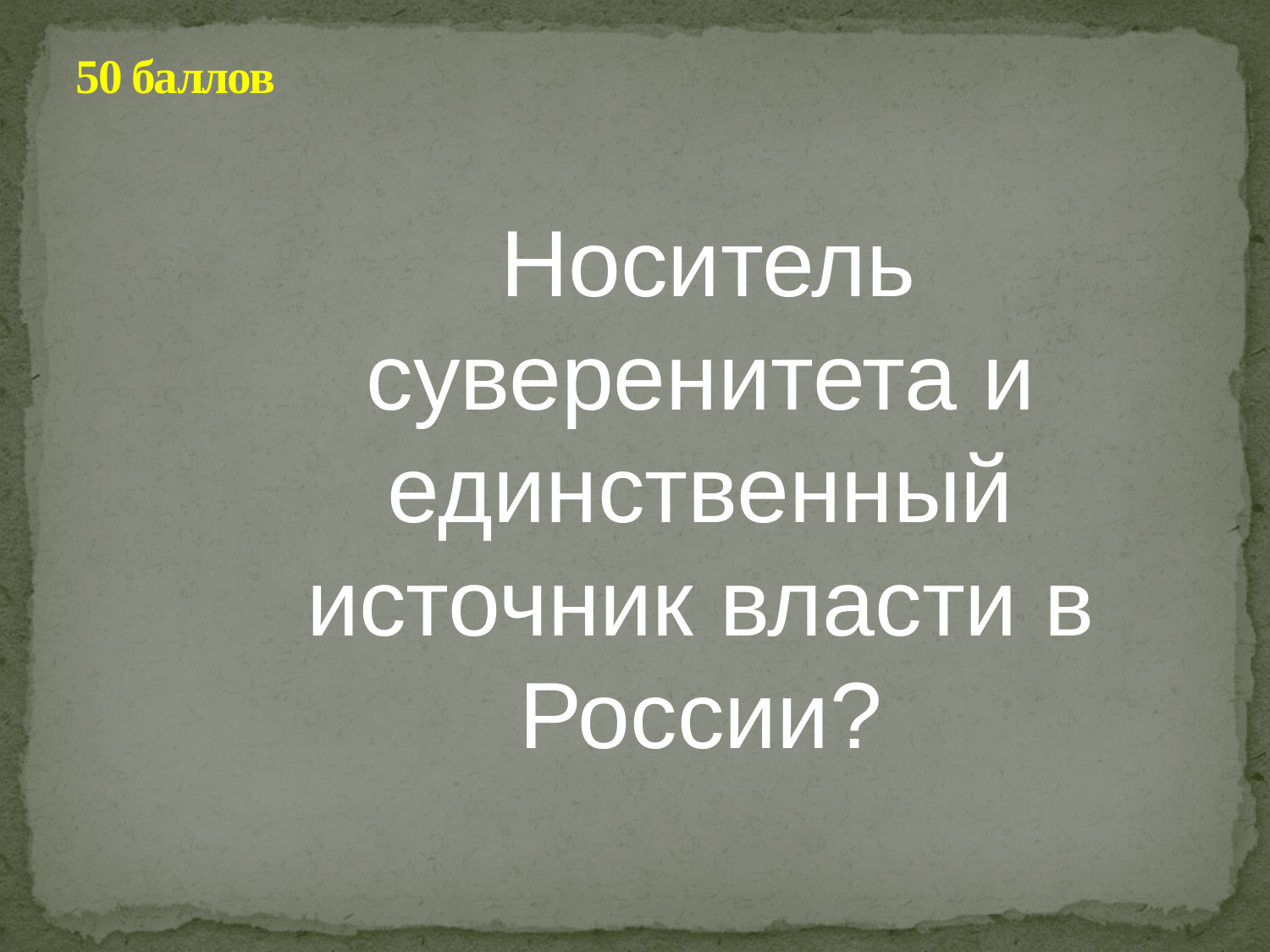

# 50 баллов
     Носитель суверенитета и единственный источник власти в России?